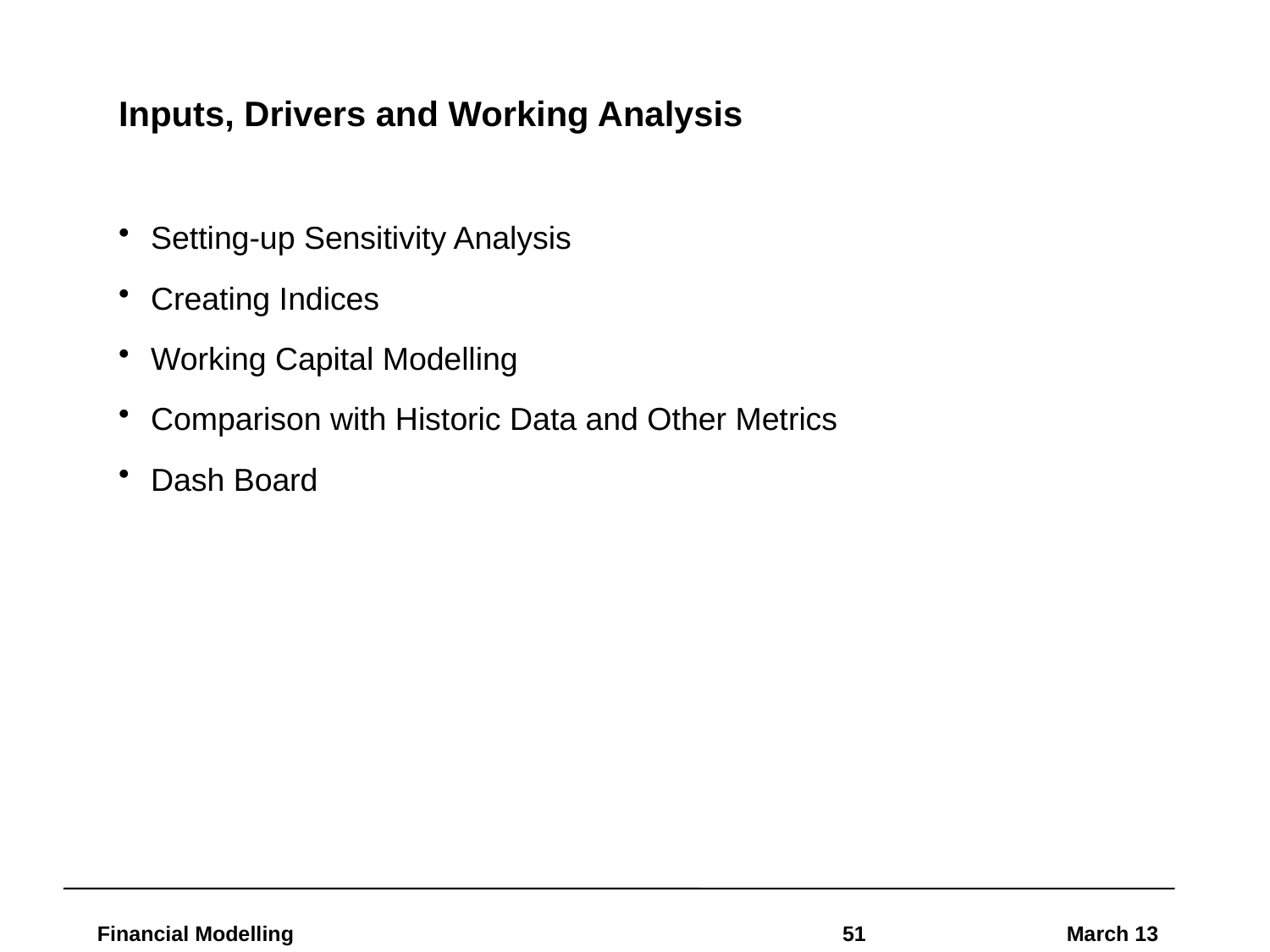

# Inputs, Drivers and Working Analysis
Setting-up Sensitivity Analysis
Creating Indices
Working Capital Modelling
Comparison with Historic Data and Other Metrics
Dash Board